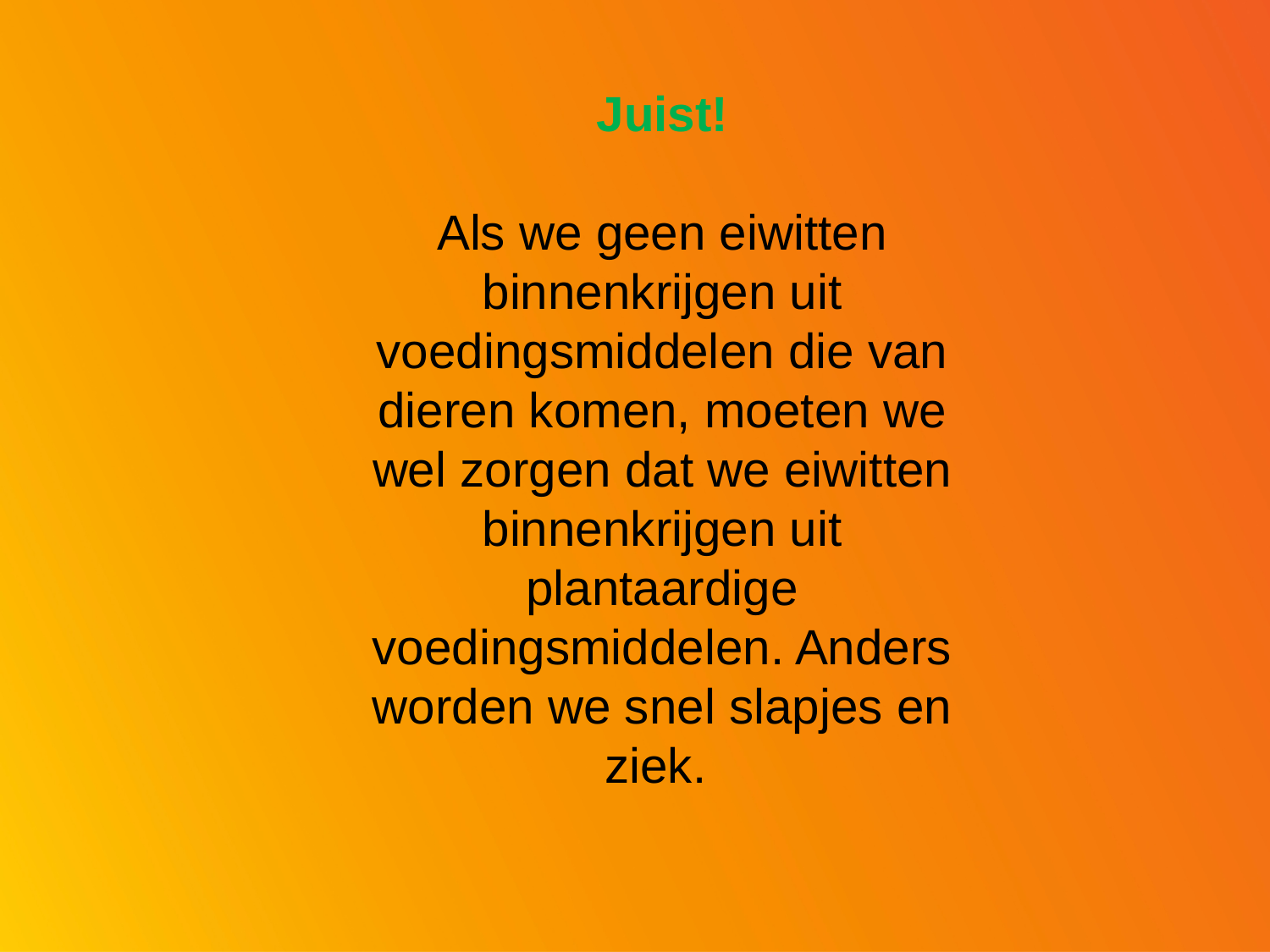

Juist!

Als we geen eiwitten binnenkrijgen uit voedingsmiddelen die van dieren komen, moeten we wel zorgen dat we eiwitten binnenkrijgen uit plantaardige voedingsmiddelen. Anders worden we snel slapjes en ziek.